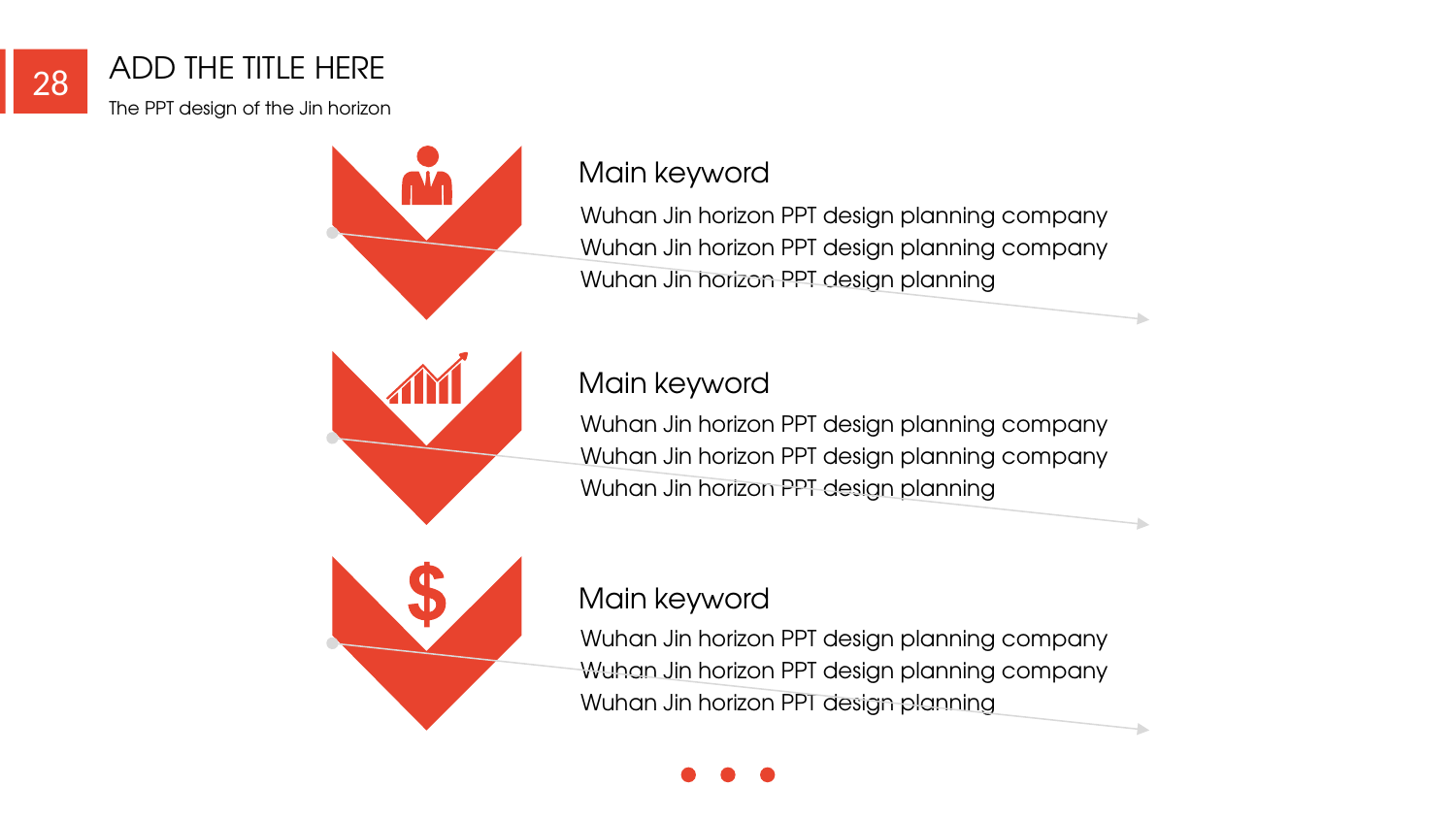

Main keyword
Wuhan Jin horizon PPT design planning company Wuhan Jin horizon PPT design planning company Wuhan Jin horizon PPT design planning

Main keyword
Wuhan Jin horizon PPT design planning company Wuhan Jin horizon PPT design planning company Wuhan Jin horizon PPT design planning

Main keyword
Wuhan Jin horizon PPT design planning company Wuhan Jin horizon PPT design planning company Wuhan Jin horizon PPT design planning